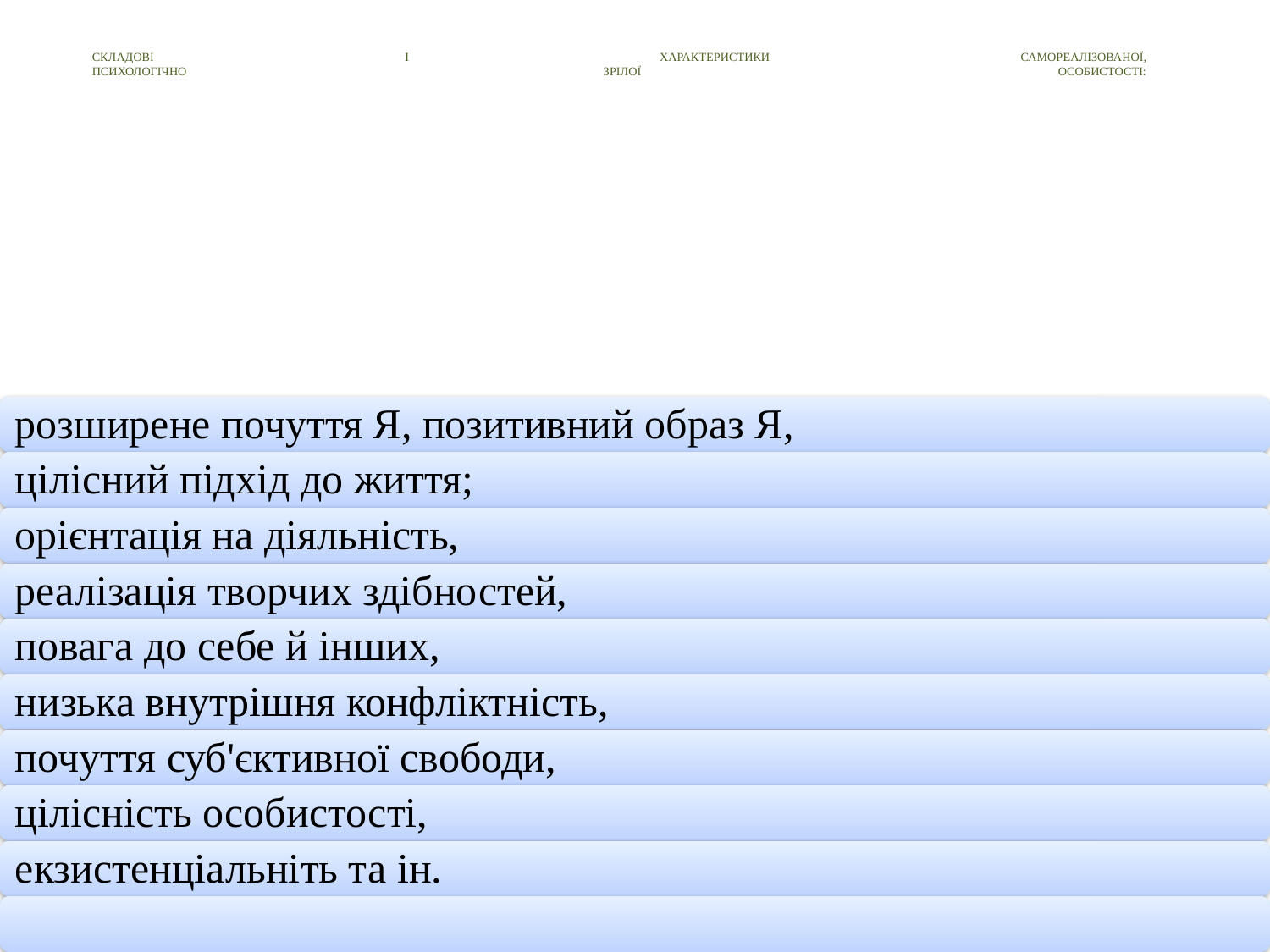

# складові і характеристики самореалізованої, психологічно зрілої особистості:
розширене почуття Я, позитивний образ Я,
цілісний підхід до життя;
орієнтація на діяльність,
реалізація творчих здібностей,
повага до себе й інших,
низька внутрішня конфліктність,
почуття суб'єктивної свободи,
цілісність особистості,
екзистенціальніть та ін.